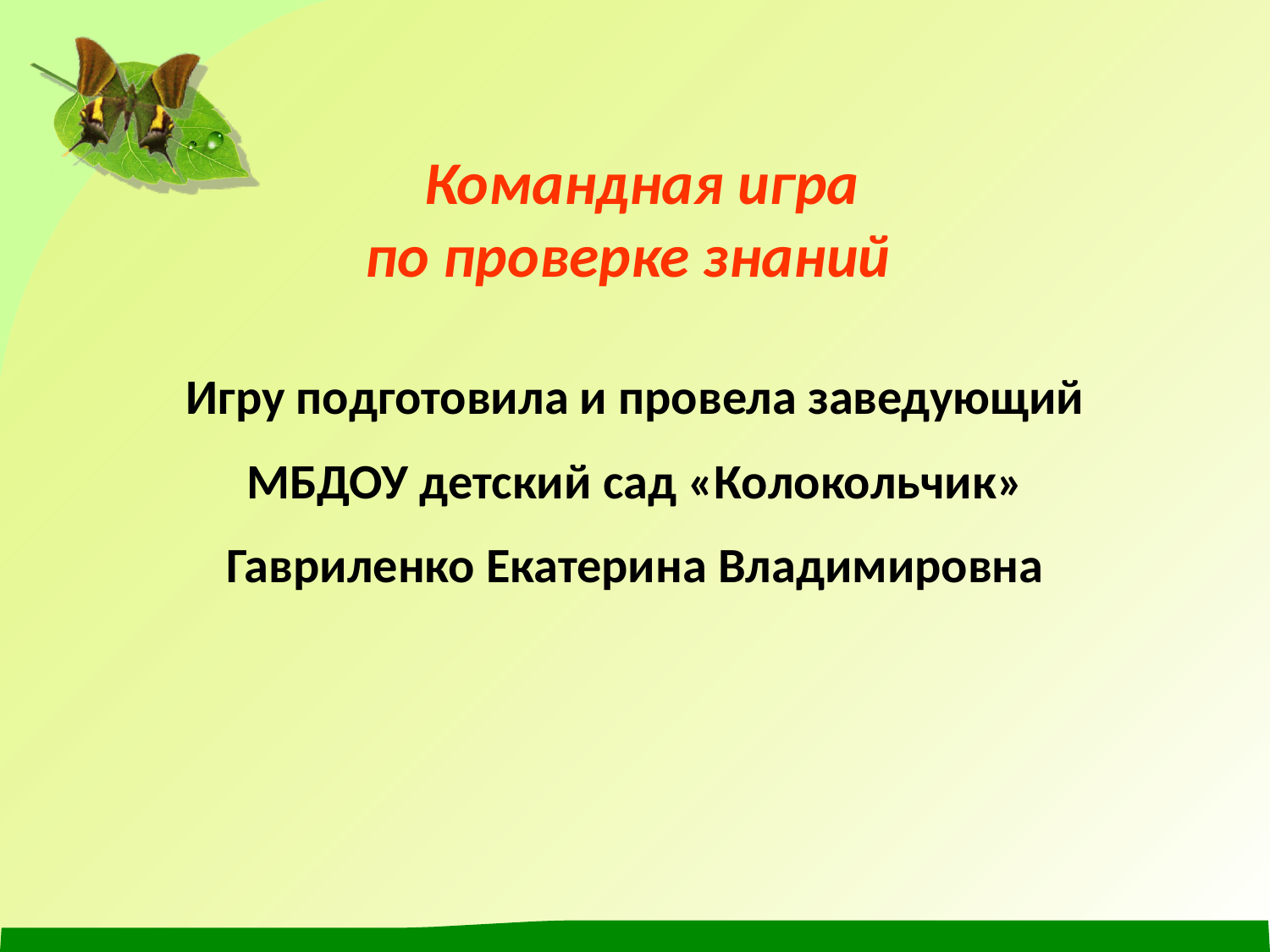

# Командная игра по проверке знаний

Игру подготовила и провела заведующий
МБДОУ детский сад «Колокольчик»
Гавриленко Екатерина Владимировна